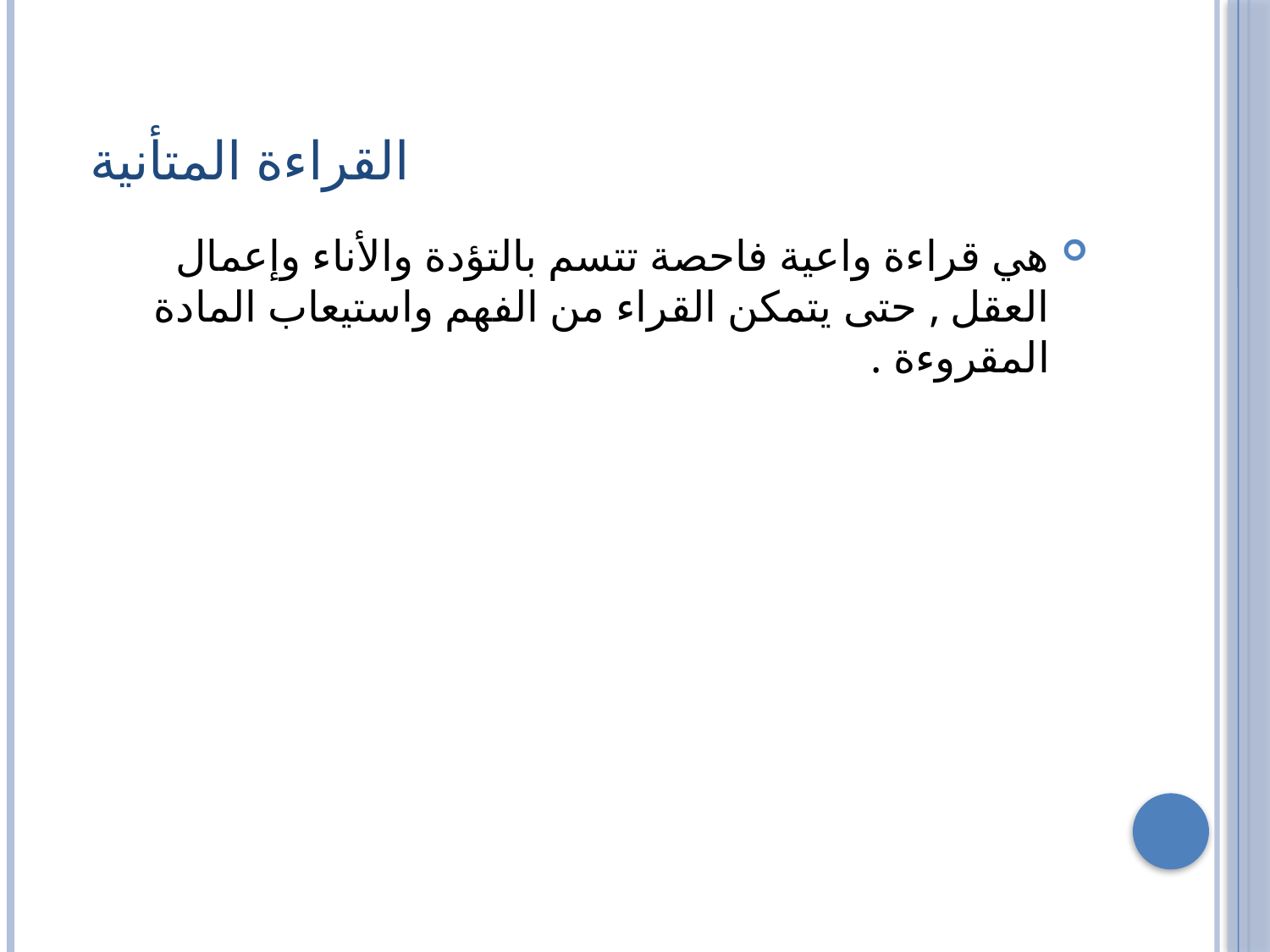

# القراءة المتأنية
هي قراءة واعية فاحصة تتسم بالتؤدة والأناء وإعمال العقل , حتى يتمكن القراء من الفهم واستيعاب المادة المقروءة .